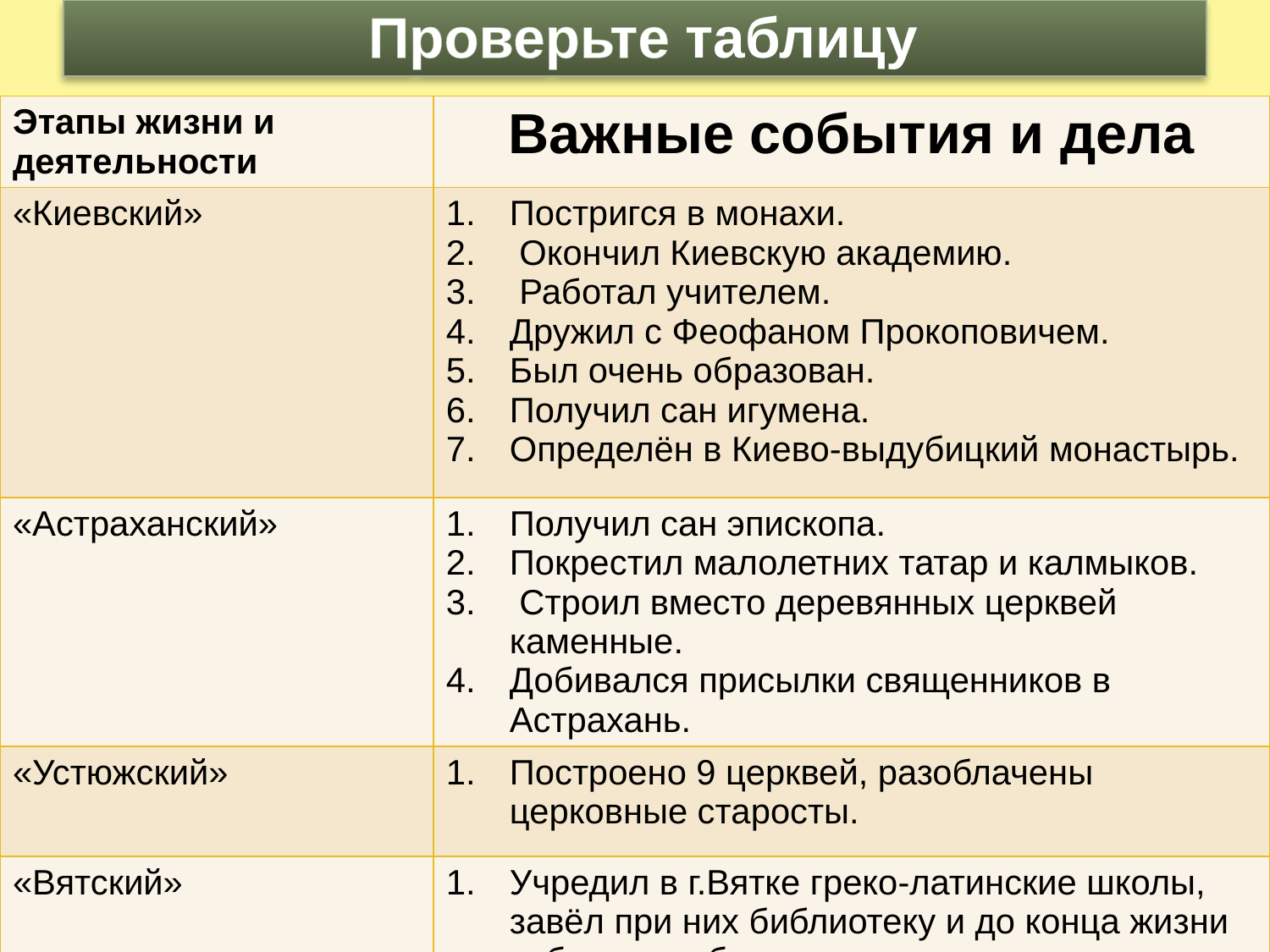

# Проверьте таблицу
| Этапы жизни и деятельности | Важные события и дела |
| --- | --- |
| «Киевский» | Постригся в монахи. Окончил Киевскую академию. Работал учителем. Дружил с Феофаном Прокоповичем. Был очень образован. Получил сан игумена. Определён в Киево-выдубицкий монастырь. |
| «Астраханский» | Получил сан эпископа. Покрестил малолетних татар и калмыков. Строил вместо деревянных церквей каменные. Добивался присылки священников в Астрахань. |
| «Устюжский» | Построено 9 церквей, разоблачены церковные старосты. |
| «Вятский» | Учредил в г.Вятке греко-латинские школы, завёл при них библиотеку и до конца жизни заботился об их процветании. |